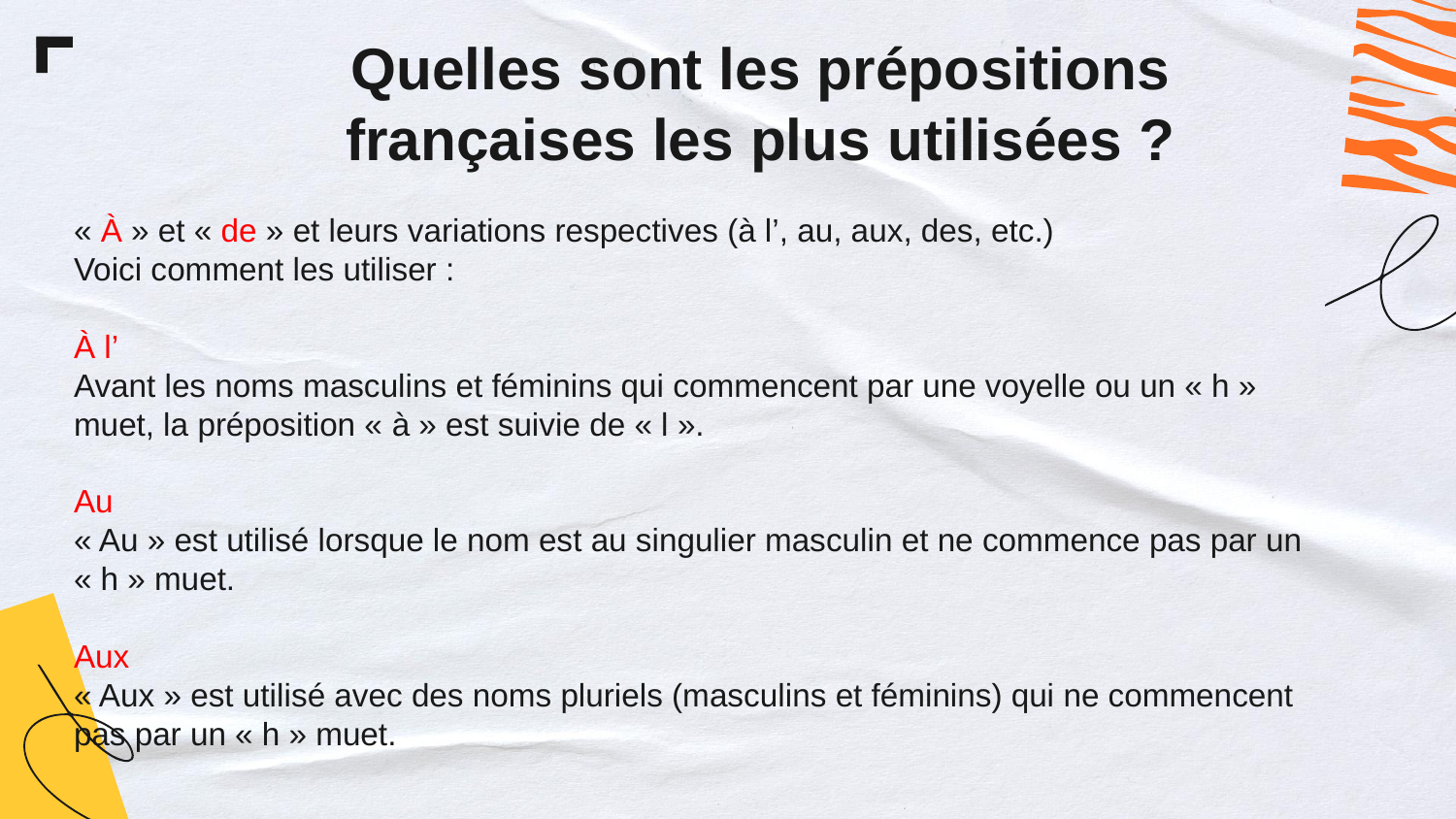

# Quelles sont les prépositions françaises les plus utilisées ?
« À » et « de » et leurs variations respectives (à l’, au, aux, des, etc.)
Voici comment les utiliser :

À l’
Avant les noms masculins et féminins qui commencent par une voyelle ou un « h » muet, la préposition « à » est suivie de « l ».

Au
« Au » est utilisé lorsque le nom est au singulier masculin et ne commence pas par un « h » muet.

Aux
« Aux » est utilisé avec des noms pluriels (masculins et féminins) qui ne commencent pas par un « h » muet.